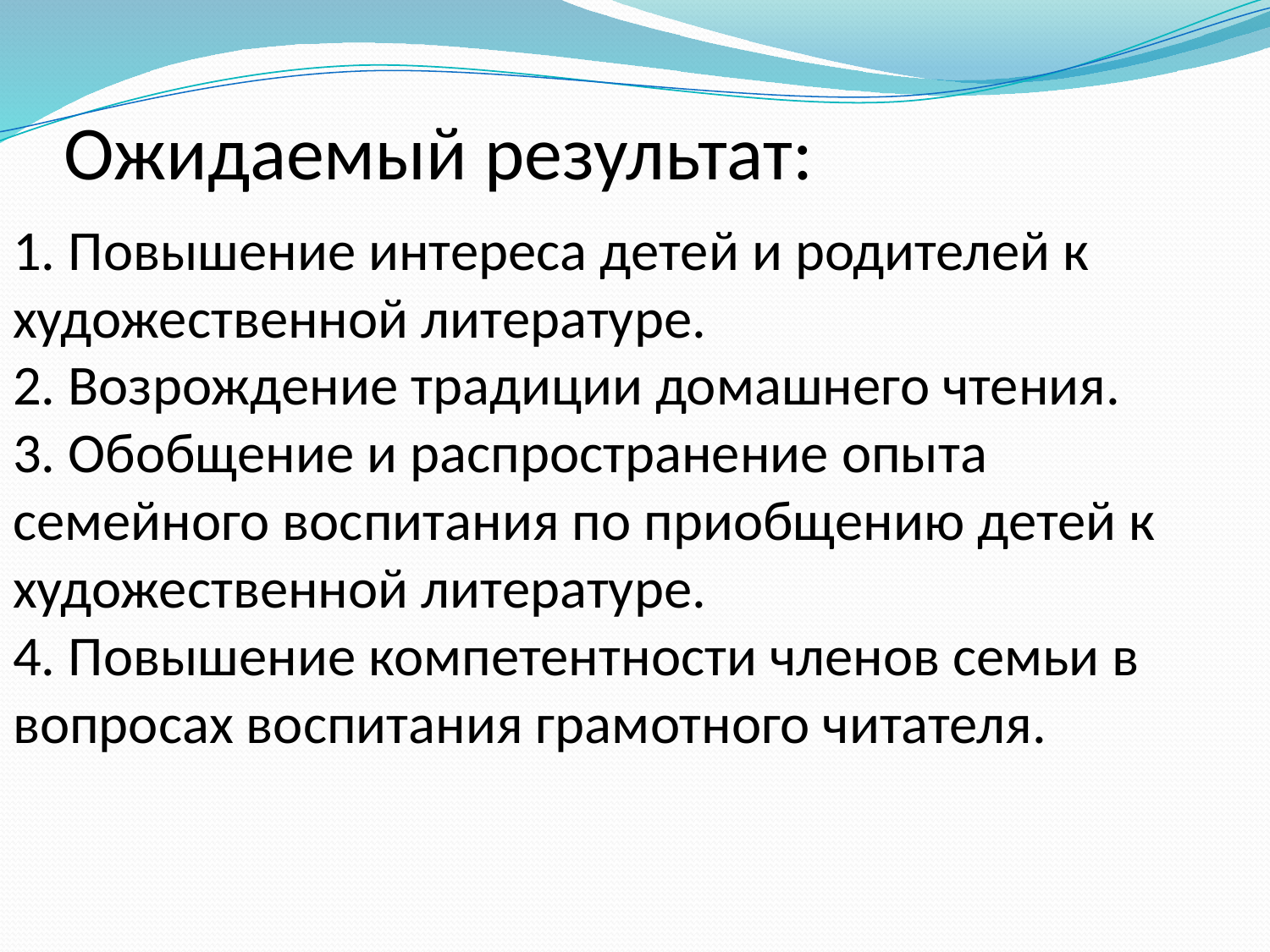

# Ожидаемый результат:
1. Повышение интереса детей и родителей к художественной литературе.
2. Возрождение традиции домашнего чтения.
3. Обобщение и распространение опыта семейного воспитания по приобщению детей к художественной литературе.
4. Повышение компетентности членов семьи в вопросах воспитания грамотного читателя.